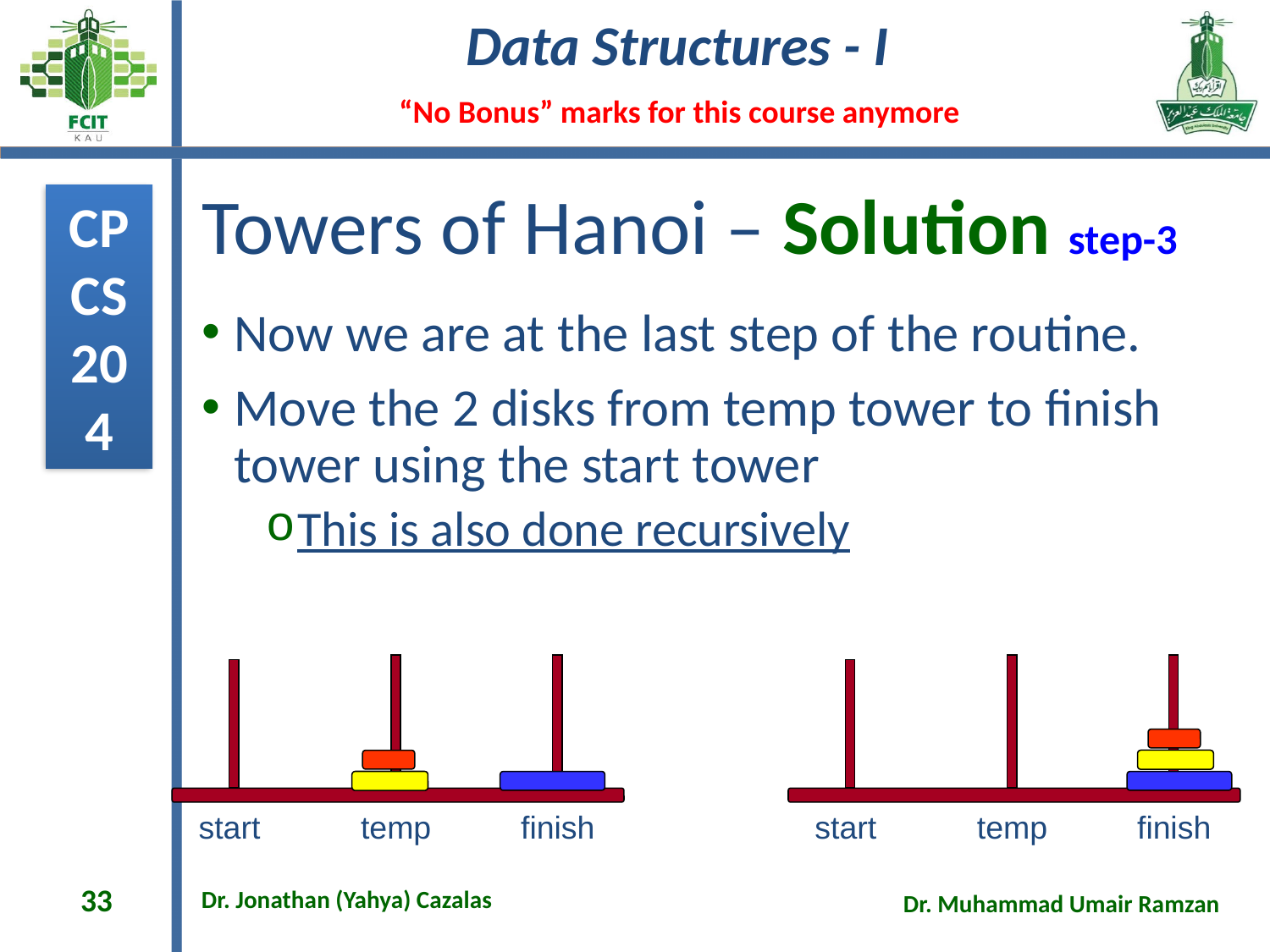

# Towers of Hanoi – Solution step-3
Now we are at the last step of the routine.
Move the 2 disks from temp tower to finish tower using the start tower
This is also done recursively

start
temp
finish

start
temp
finish
33